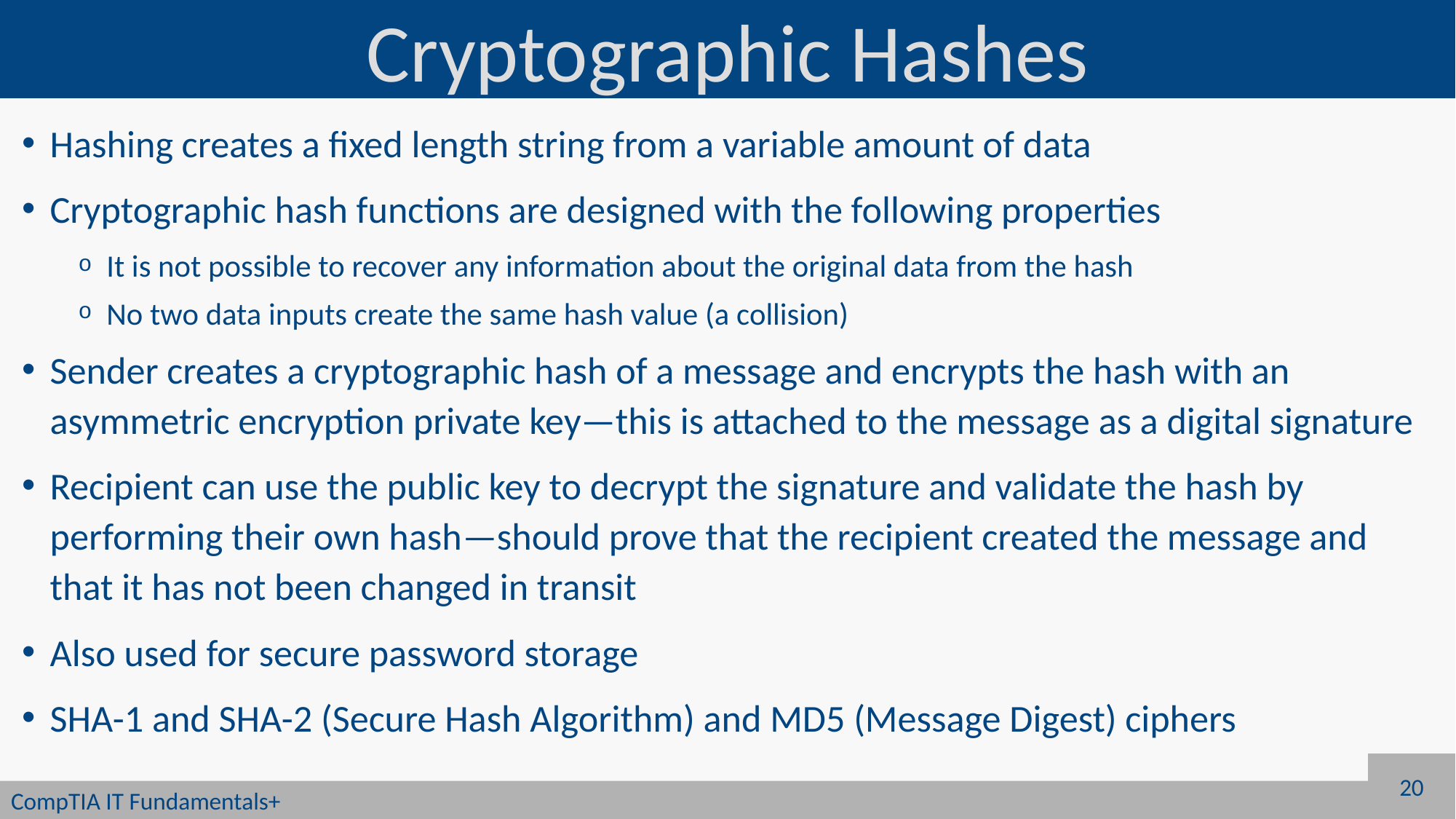

# Cryptographic Hashes
Hashing creates a fixed length string from a variable amount of data
Cryptographic hash functions are designed with the following properties
It is not possible to recover any information about the original data from the hash
No two data inputs create the same hash value (a collision)
Sender creates a cryptographic hash of a message and encrypts the hash with an asymmetric encryption private key—this is attached to the message as a digital signature
Recipient can use the public key to decrypt the signature and validate the hash by performing their own hash—should prove that the recipient created the message and that it has not been changed in transit
Also used for secure password storage
SHA-1 and SHA-2 (Secure Hash Algorithm) and MD5 (Message Digest) ciphers
20
CompTIA IT Fundamentals+